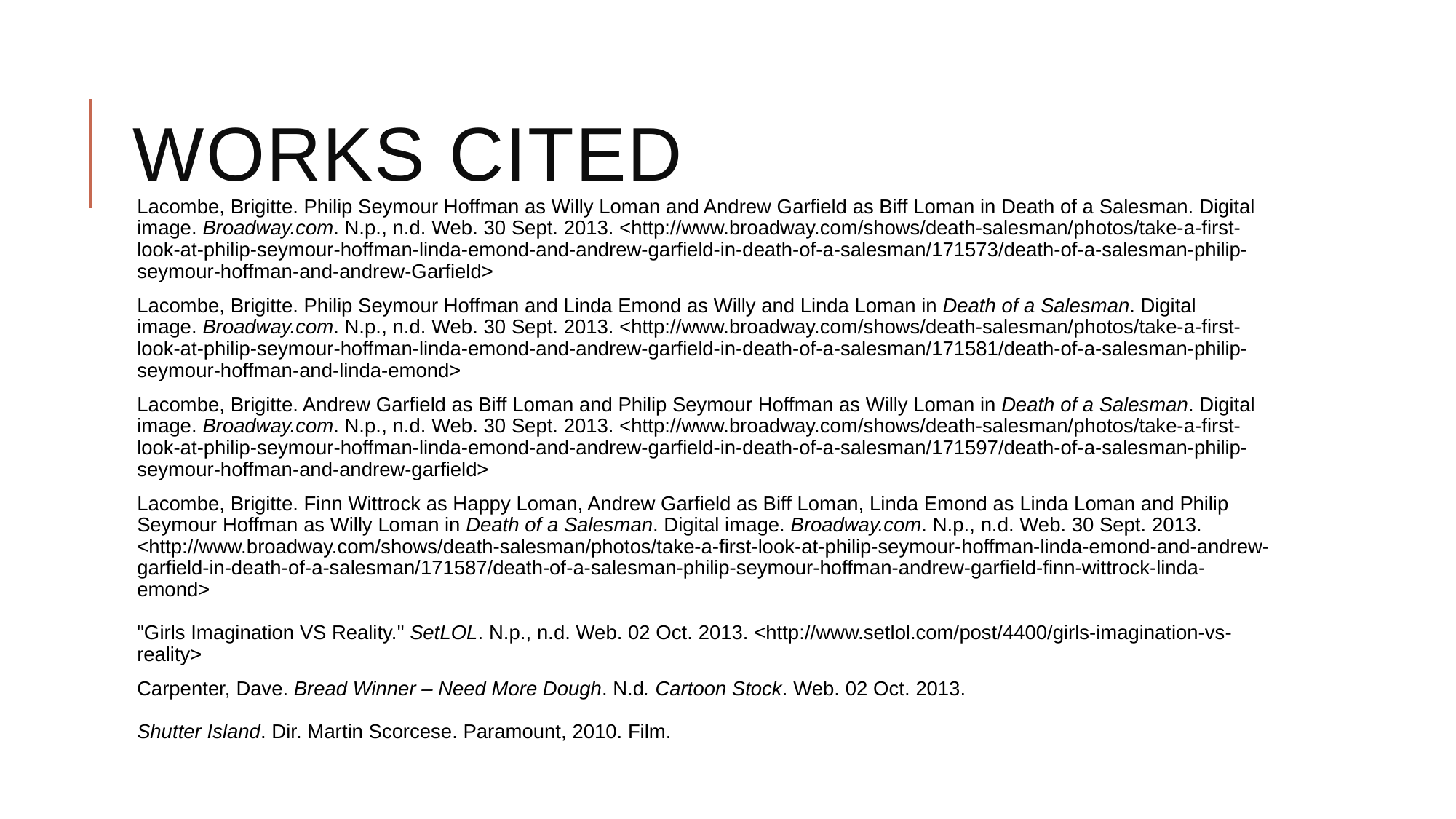

# Works Cited
Lacombe, Brigitte. Philip Seymour Hoffman as Willy Loman and Andrew Garfield as Biff Loman in Death of a Salesman. Digital image. Broadway.com. N.p., n.d. Web. 30 Sept. 2013. <http://www.broadway.com/shows/death-salesman/photos/take-a-first-look-at-philip-seymour-hoffman-linda-emond-and-andrew-garfield-in-death-of-a-salesman/171573/death-of-a-salesman-philip-seymour-hoffman-and-andrew-Garfield>
Lacombe, Brigitte. Philip Seymour Hoffman and Linda Emond as Willy and Linda Loman in Death of a Salesman. Digital image. Broadway.com. N.p., n.d. Web. 30 Sept. 2013. <http://www.broadway.com/shows/death-salesman/photos/take-a-first-look-at-philip-seymour-hoffman-linda-emond-and-andrew-garfield-in-death-of-a-salesman/171581/death-of-a-salesman-philip-seymour-hoffman-and-linda-emond>
Lacombe, Brigitte. Andrew Garfield as Biff Loman and Philip Seymour Hoffman as Willy Loman in Death of a Salesman. Digital image. Broadway.com. N.p., n.d. Web. 30 Sept. 2013. <http://www.broadway.com/shows/death-salesman/photos/take-a-first-look-at-philip-seymour-hoffman-linda-emond-and-andrew-garfield-in-death-of-a-salesman/171597/death-of-a-salesman-philip-seymour-hoffman-and-andrew-garfield>
Lacombe, Brigitte. Finn Wittrock as Happy Loman, Andrew Garfield as Biff Loman, Linda Emond as Linda Loman and Philip Seymour Hoffman as Willy Loman in Death of a Salesman. Digital image. Broadway.com. N.p., n.d. Web. 30 Sept. 2013. <http://www.broadway.com/shows/death-salesman/photos/take-a-first-look-at-philip-seymour-hoffman-linda-emond-and-andrew-garfield-in-death-of-a-salesman/171587/death-of-a-salesman-philip-seymour-hoffman-andrew-garfield-finn-wittrock-linda-emond>
"Girls Imagination VS Reality." SetLOL. N.p., n.d. Web. 02 Oct. 2013. <http://www.setlol.com/post/4400/girls-imagination-vs-reality>
Carpenter, Dave. Bread Winner – Need More Dough. N.d. Cartoon Stock. Web. 02 Oct. 2013.
Shutter Island. Dir. Martin Scorcese. Paramount, 2010. Film.